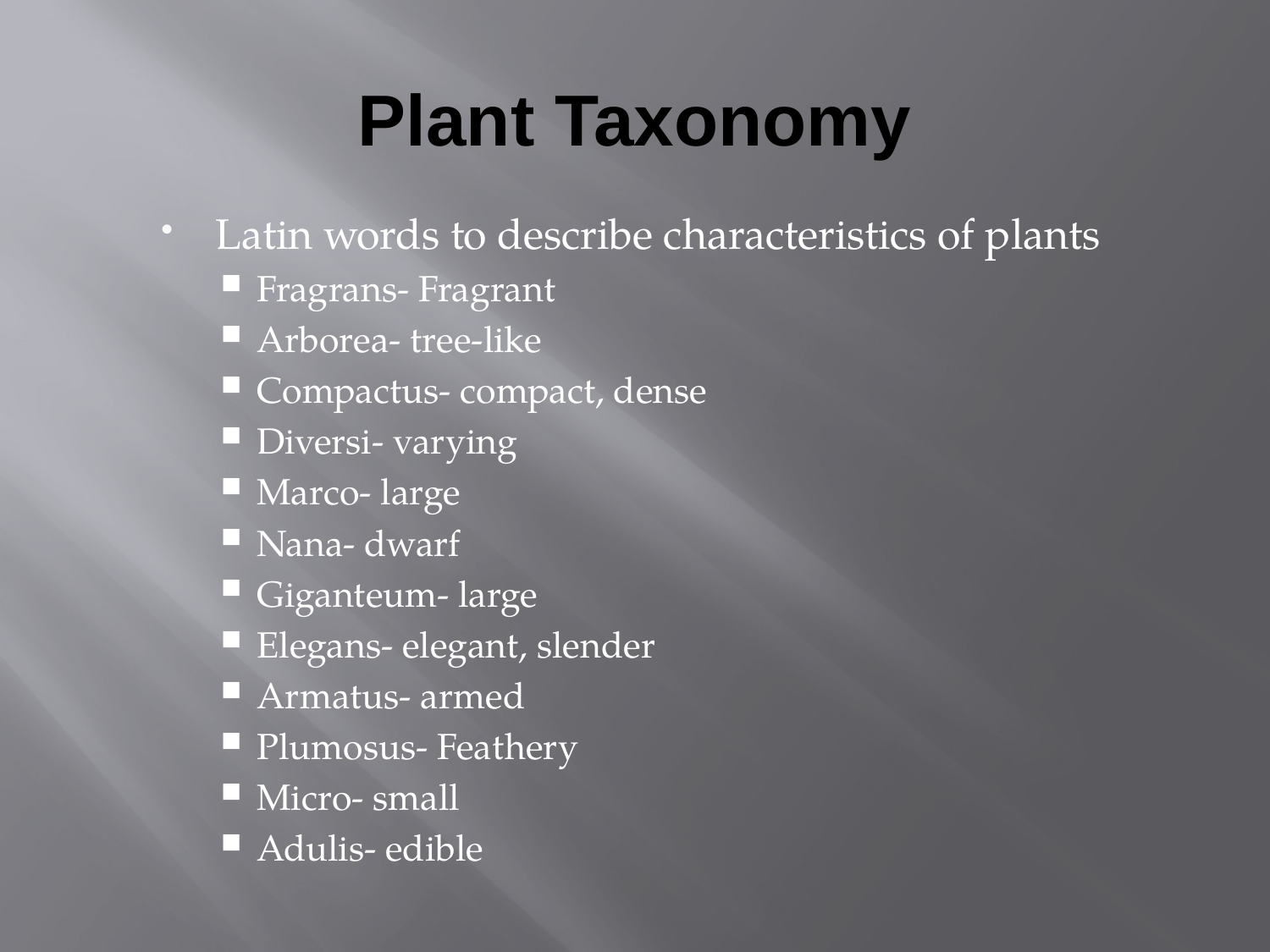

# Plant Taxonomy
Latin words to describe characteristics of plants
Fragrans- Fragrant
Arborea- tree-like
Compactus- compact, dense
Diversi- varying
Marco- large
Nana- dwarf
Giganteum- large
Elegans- elegant, slender
Armatus- armed
Plumosus- Feathery
Micro- small
Adulis- edible